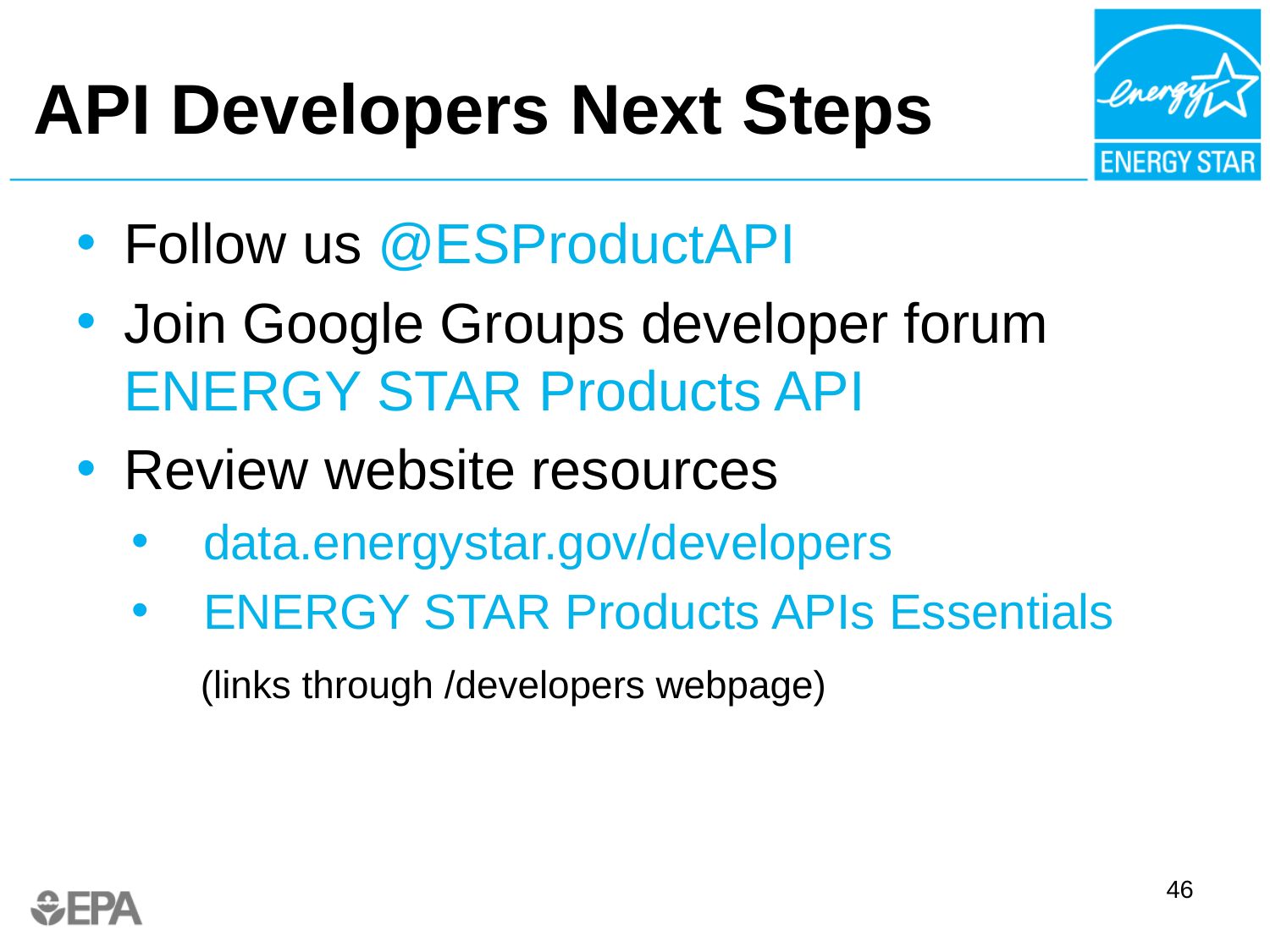

# API Developers Next Steps
Follow us @ESProductAPI
Join Google Groups developer forum ENERGY STAR Products API
Review website resources
data.energystar.gov/developers
ENERGY STAR Products APIs Essentials
     (links through /developers webpage)
46